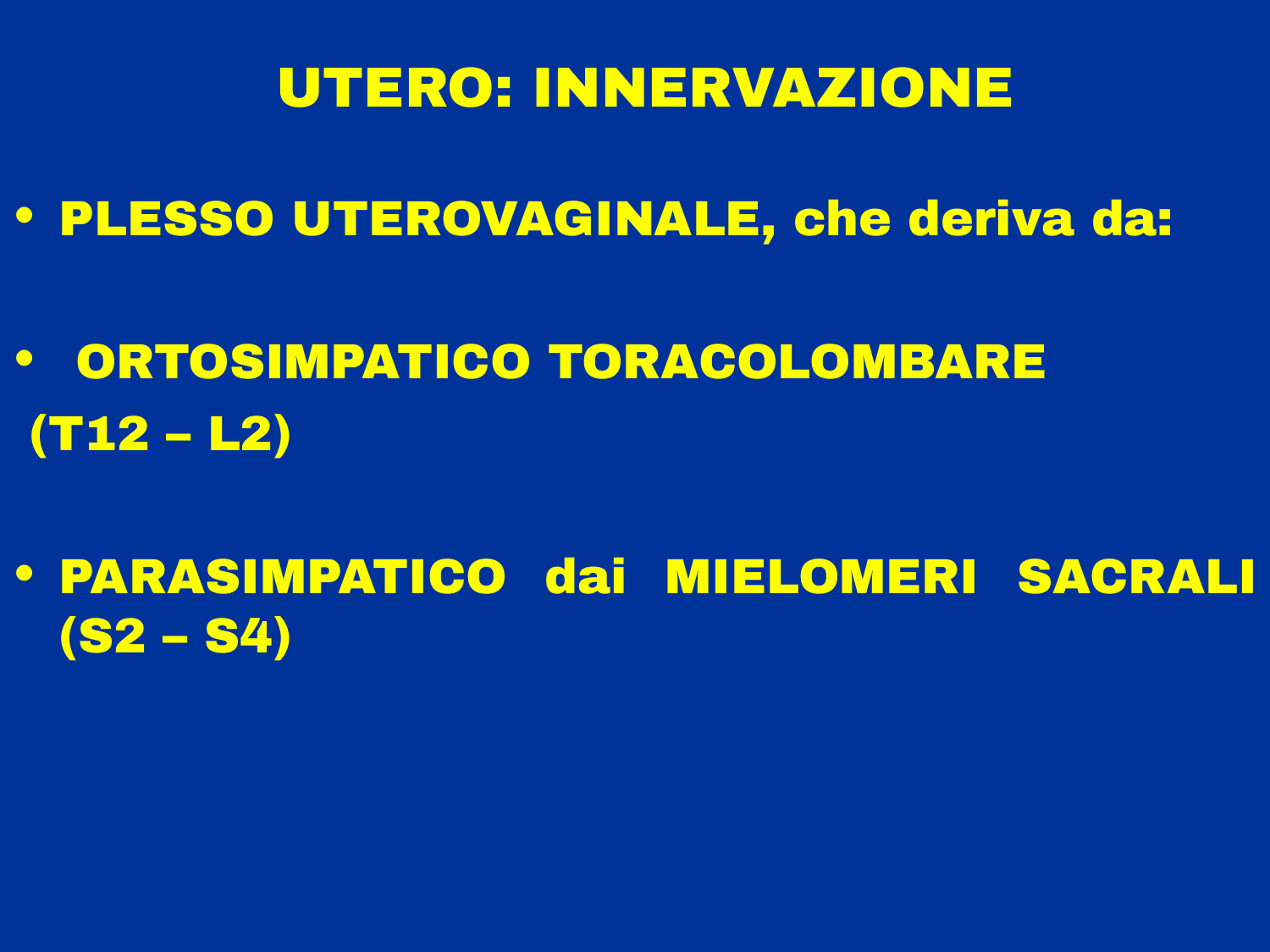

# UTERO: INNERVAZIONE
PLESSO UTEROVAGINALE, che deriva da:

 ORTOSIMPATICO TORACOLOMBARE
 (T12 – L2)

PARASIMPATICO dai MIELOMERI SACRALI (S2 – S4)